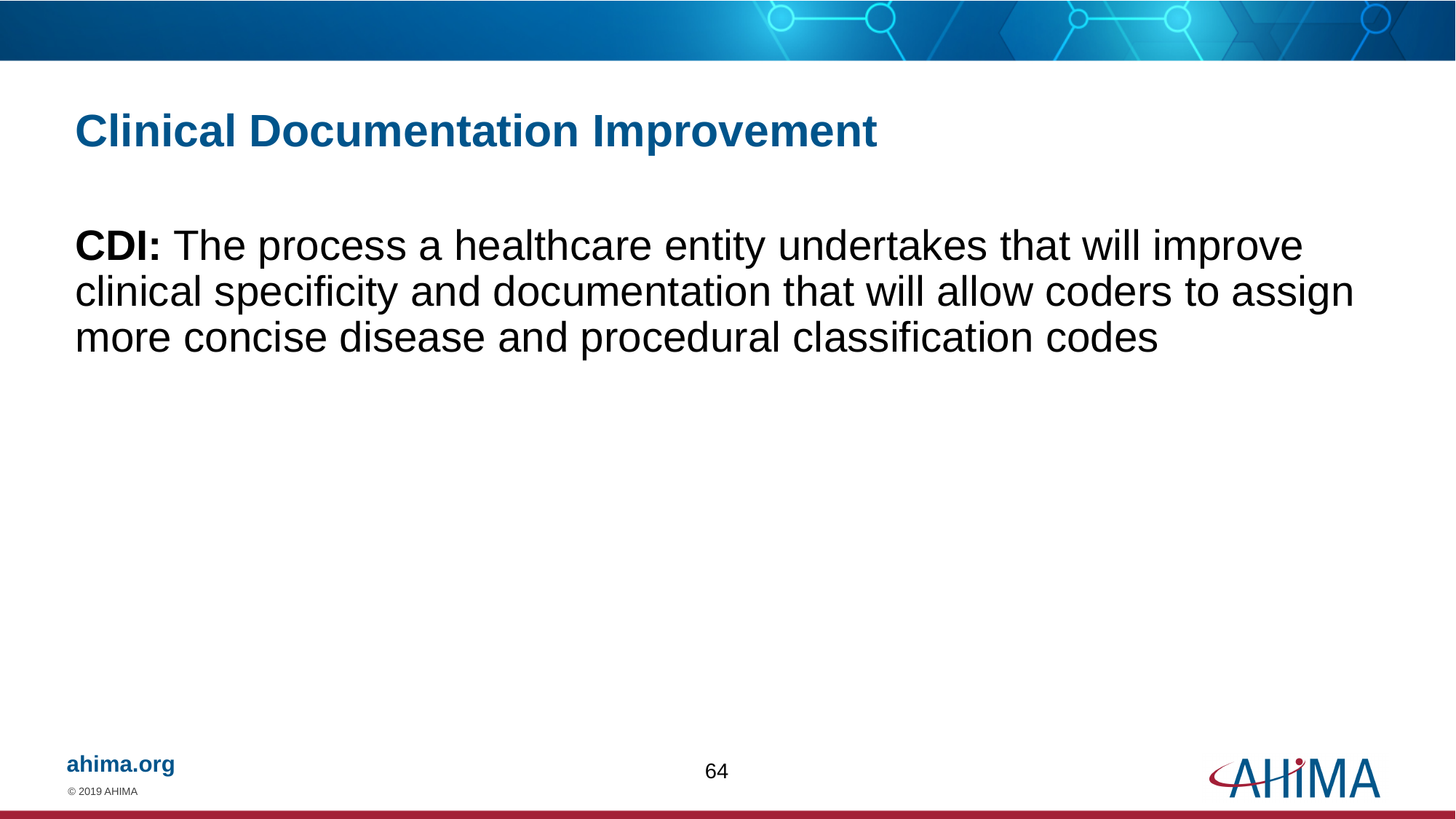

# Clinical Documentation Improvement
CDI: The process a healthcare entity undertakes that will improve clinical specificity and documentation that will allow coders to assign more concise disease and procedural classification codes